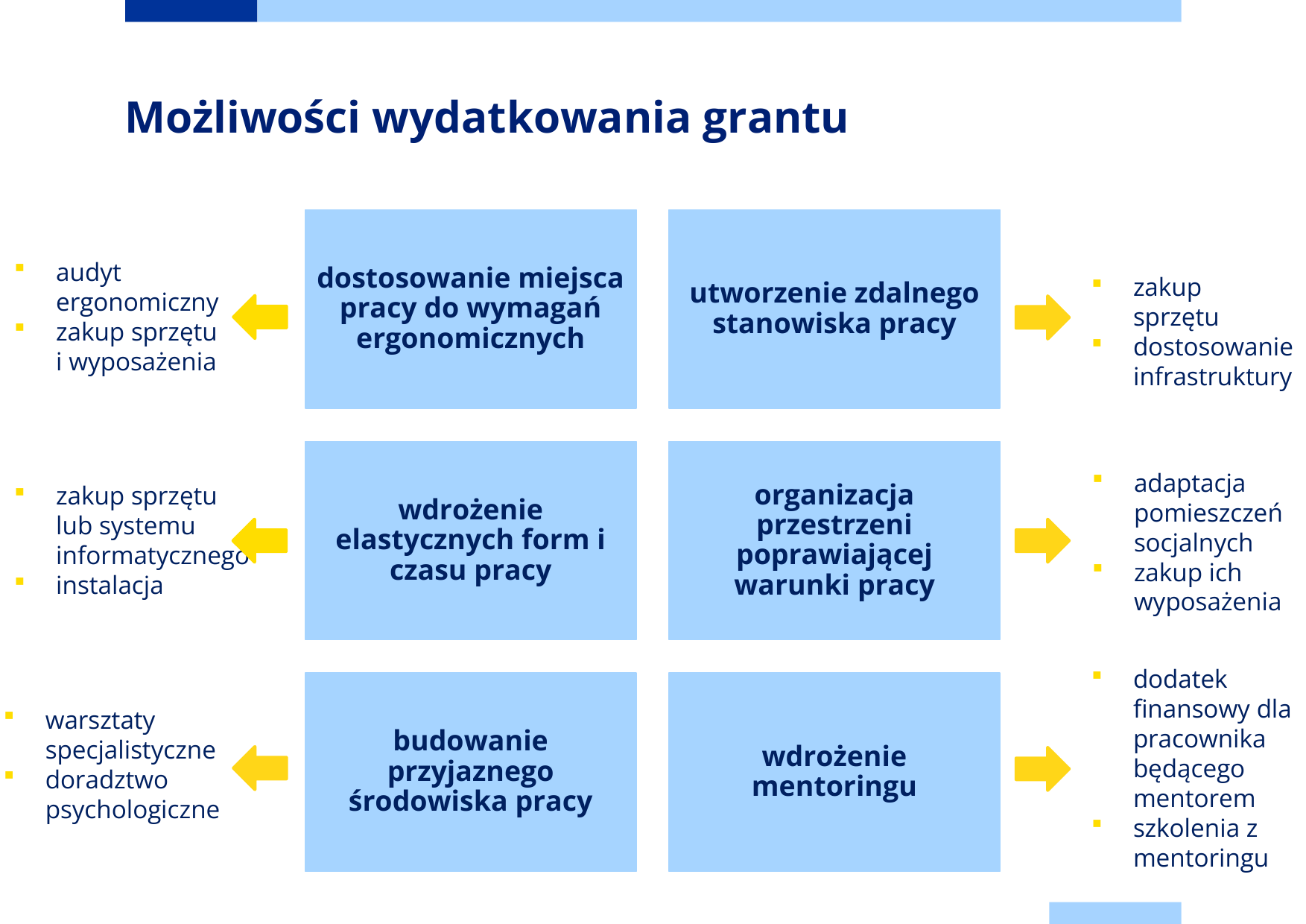

# Możliwości wydatkowania grantu
dostosowanie miejsca pracy do wymagań ergonomicznych
utworzenie zdalnego stanowiska pracy
wdrożenie elastycznych form i czasu pracy
organizacja przestrzeni poprawiającej warunki pracy
budowanie przyjaznego środowiska pracy
wdrożenie mentoringu
audyt
ergonomiczny
zakup sprzętu
i wyposażenia
zakup sprzętu
dostosowanie infrastruktury

adaptacja pomieszczeń socjalnych
zakup ich wyposażenia
zakup sprzętu
lub systemu informatycznego
instalacja

dodatek finansowy dla pracownika będącego mentorem
szkolenia z mentoringu
warsztaty specjalistyczne
doradztwo psychologiczne